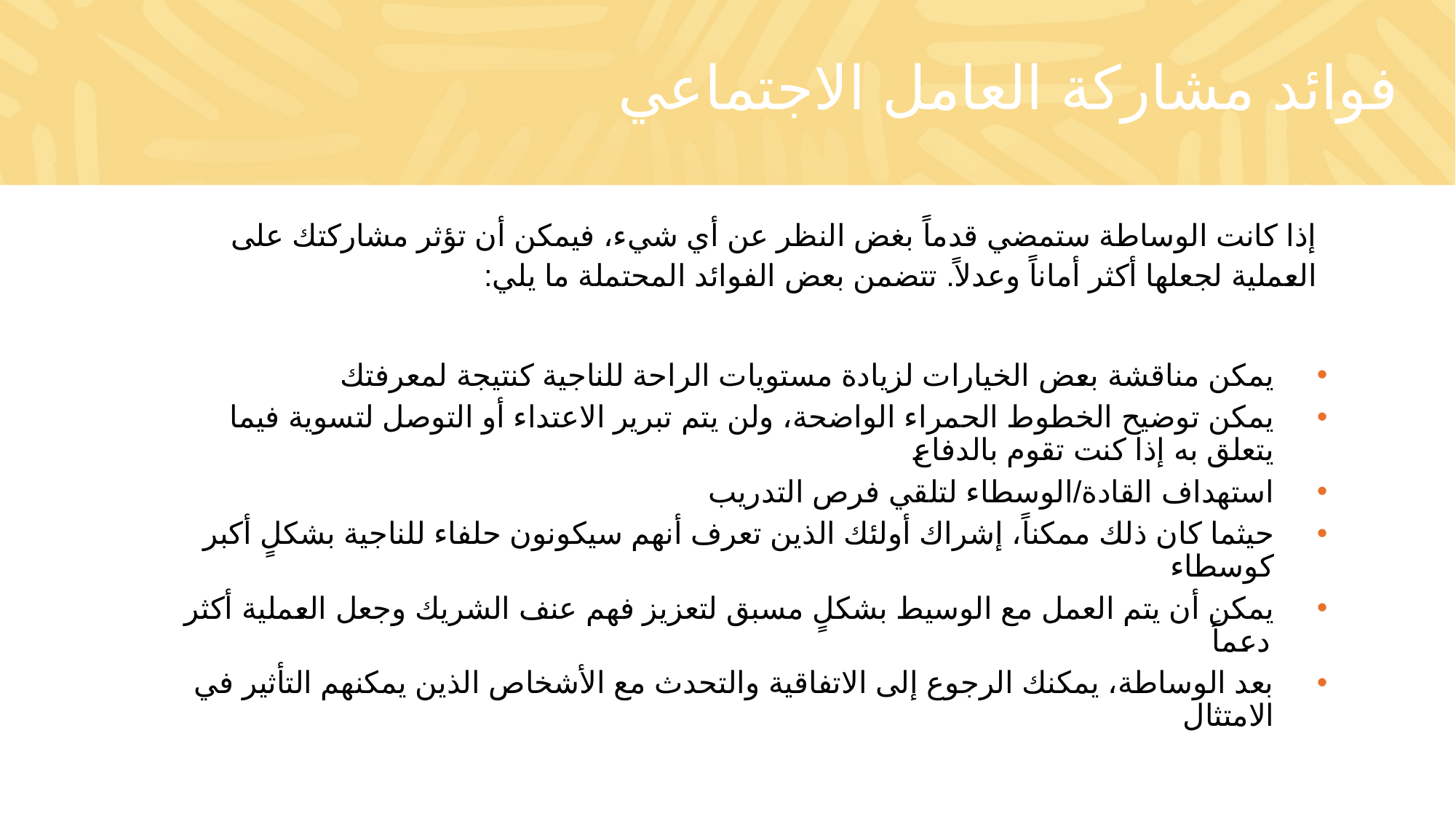

# فوائد مشاركة العامل الاجتماعي
إذا كانت الوساطة ستمضي قدماً بغض النظر عن أي شيء، فيمكن أن تؤثر مشاركتك على العملية لجعلها أكثر أماناً وعدلاً. تتضمن بعض الفوائد المحتملة ما يلي:

يمكن مناقشة بعض الخيارات لزيادة مستويات الراحة للناجية كنتيجة لمعرفتك
يمكن توضيح الخطوط الحمراء الواضحة، ولن يتم تبرير الاعتداء أو التوصل لتسوية فيما يتعلق به إذا كنت تقوم بالدفاع
استهداف القادة/الوسطاء لتلقي فرص التدريب
حيثما كان ذلك ممكناً، إشراك أولئك الذين تعرف أنهم سيكونون حلفاء للناجية بشكلٍ أكبر كوسطاء
يمكن أن يتم العمل مع الوسيط بشكلٍ مسبق لتعزيز فهم عنف الشريك وجعل العملية أكثر دعماً
بعد الوساطة، يمكنك الرجوع إلى الاتفاقية والتحدث مع الأشخاص الذين يمكنهم التأثير في الامتثال